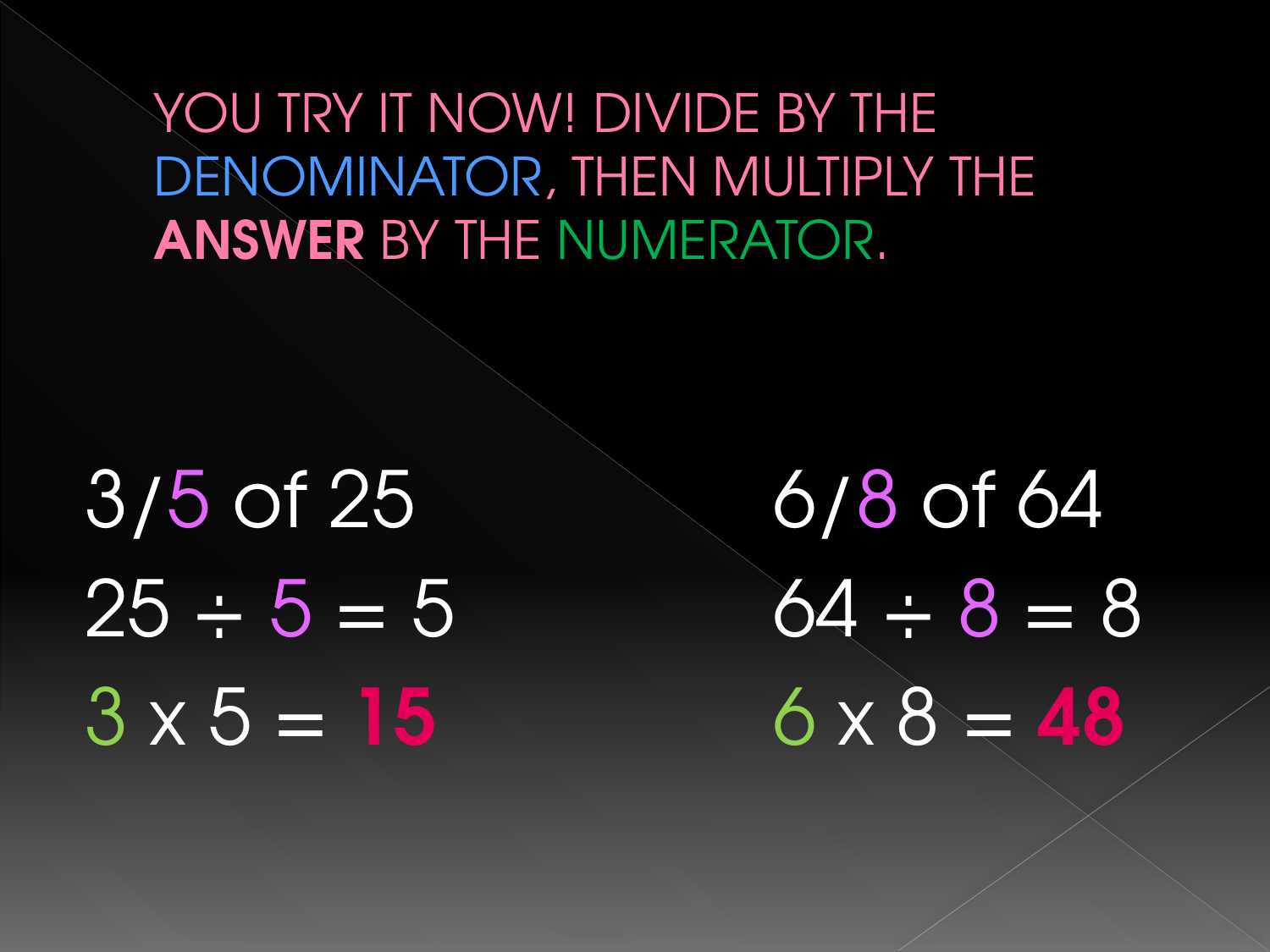

# YOU TRY IT NOW! DIVIDE BY THE DENOMINATOR, THEN MULTIPLY THE ANSWER BY THE NUMERATOR.
3/5 of 25			6/8 of 64
25 ÷ 5 = 5			64 ÷ 8 = 8
3 x 5 = 15			6 x 8 = 48